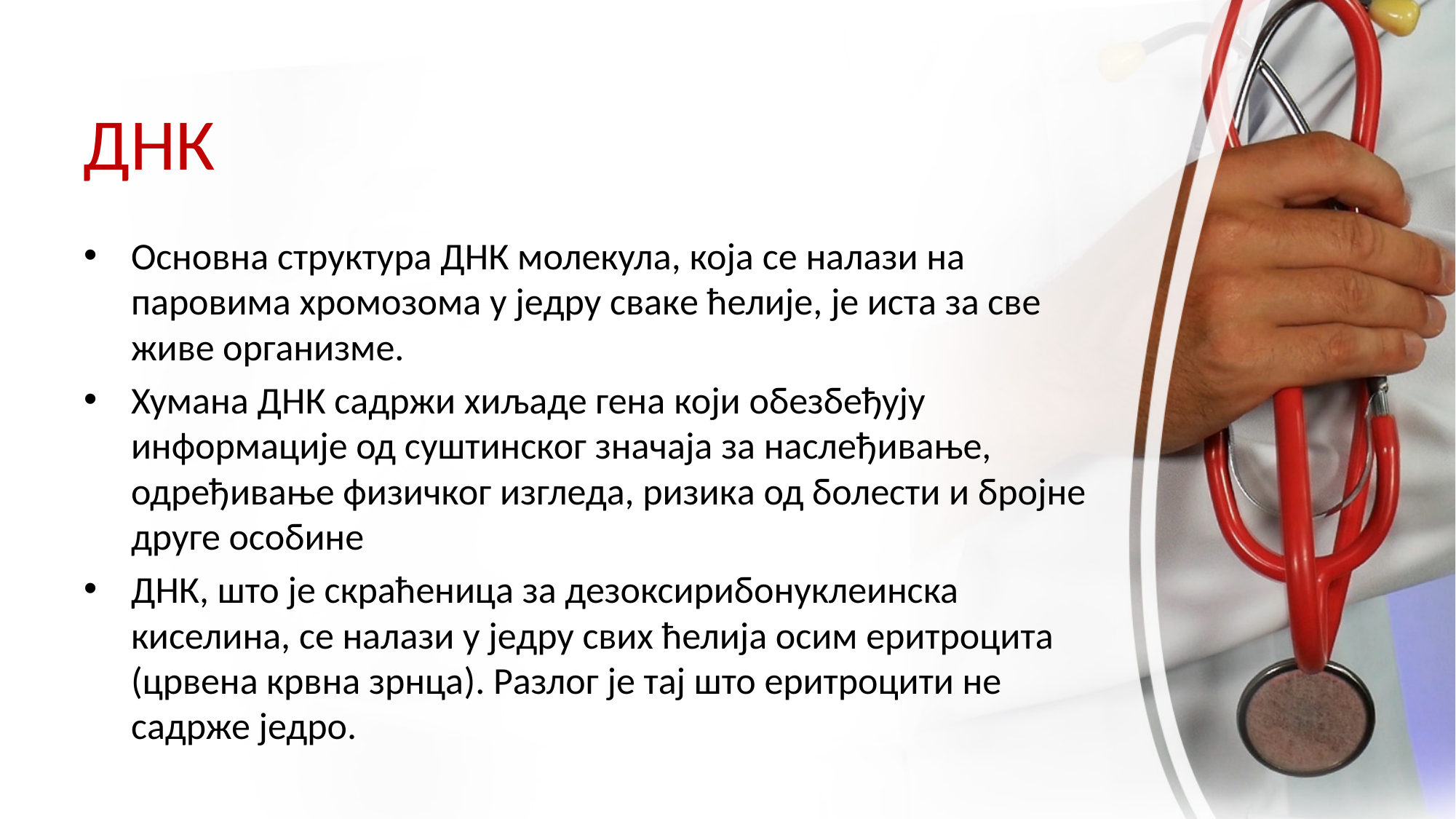

# ДНК
Основна структура ДНК молекула, која се налази на паровима хромозома у једру сваке ћелије, је иста за све живе организме.
Хумана ДНК садржи хиљаде гена који обезбеђују информације од суштинског значаја за наслеђивање, одређивање физичког изгледа, ризика од болести и бројне друге особине
ДНК, што је скраћеница за дезоксирибонуклеинска киселина, се налази у једру свих ћелија осим еритроцита (црвена крвна зрнца). Разлог је тај што еритроцити не садрже једро.